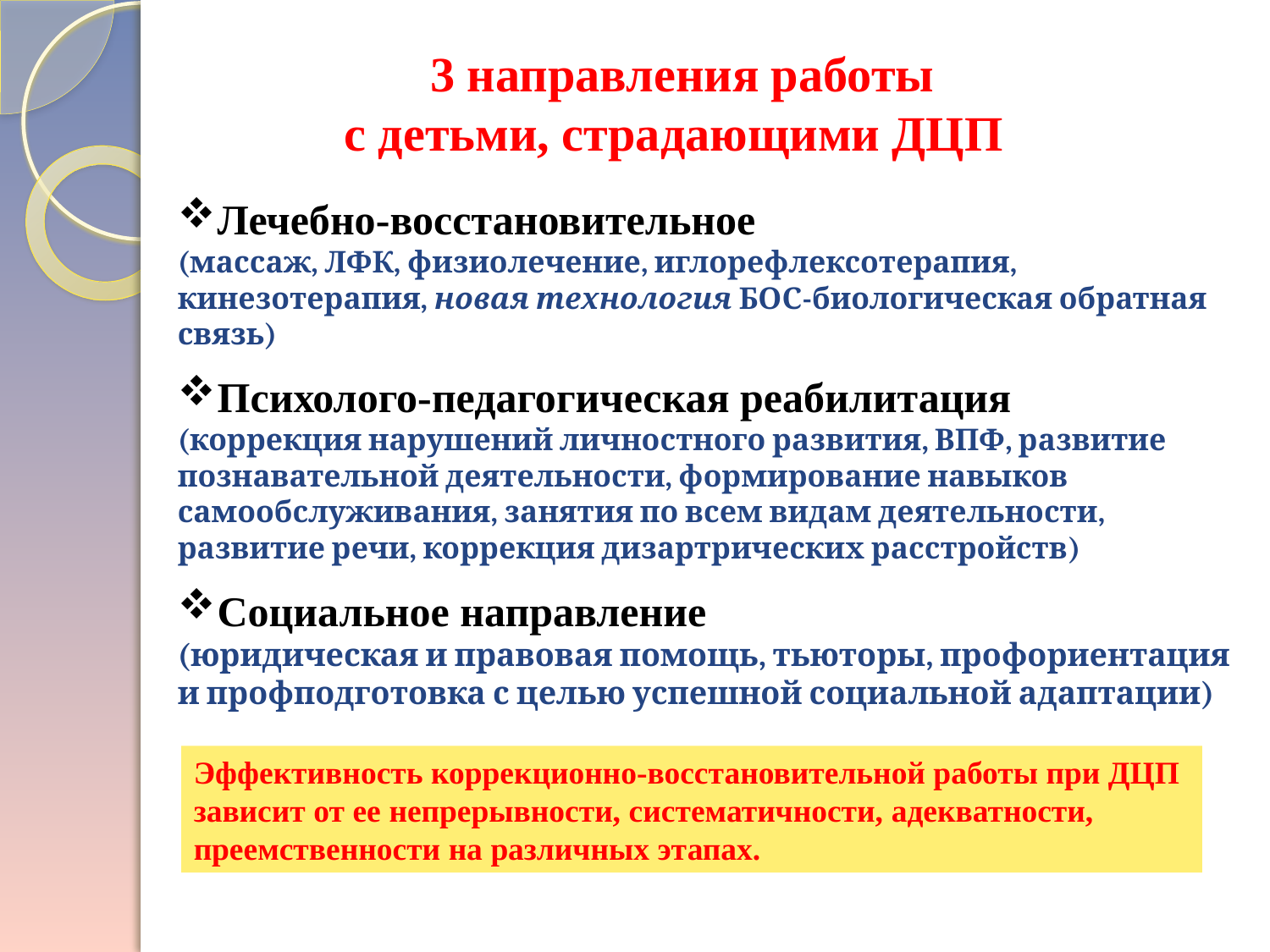

3 направления работы
   с детьми, страдающими ДЦП
Лечебно-восстановительное
(массаж, ЛФК, физиолечение, иглорефлексотерапия, кинезотерапия, новая технология БОС-биологическая обратная связь)

Психолого-педагогическая реабилитация
(коррекция нарушений личностного развития, ВПФ, развитие познавательной деятельности, формирование навыков самообслуживания, занятия по всем видам деятельности, развитие речи, коррекция дизартрических расстройств)

Социальное направление
(юридическая и правовая помощь, тьюторы, профориентация и профподготовка с целью успешной социальной адаптации)
Эффективность коррекционно-восстановительной работы при ДЦП зависит от ее непрерывности, систематичности, адекватности, преемственности на различных этапах.